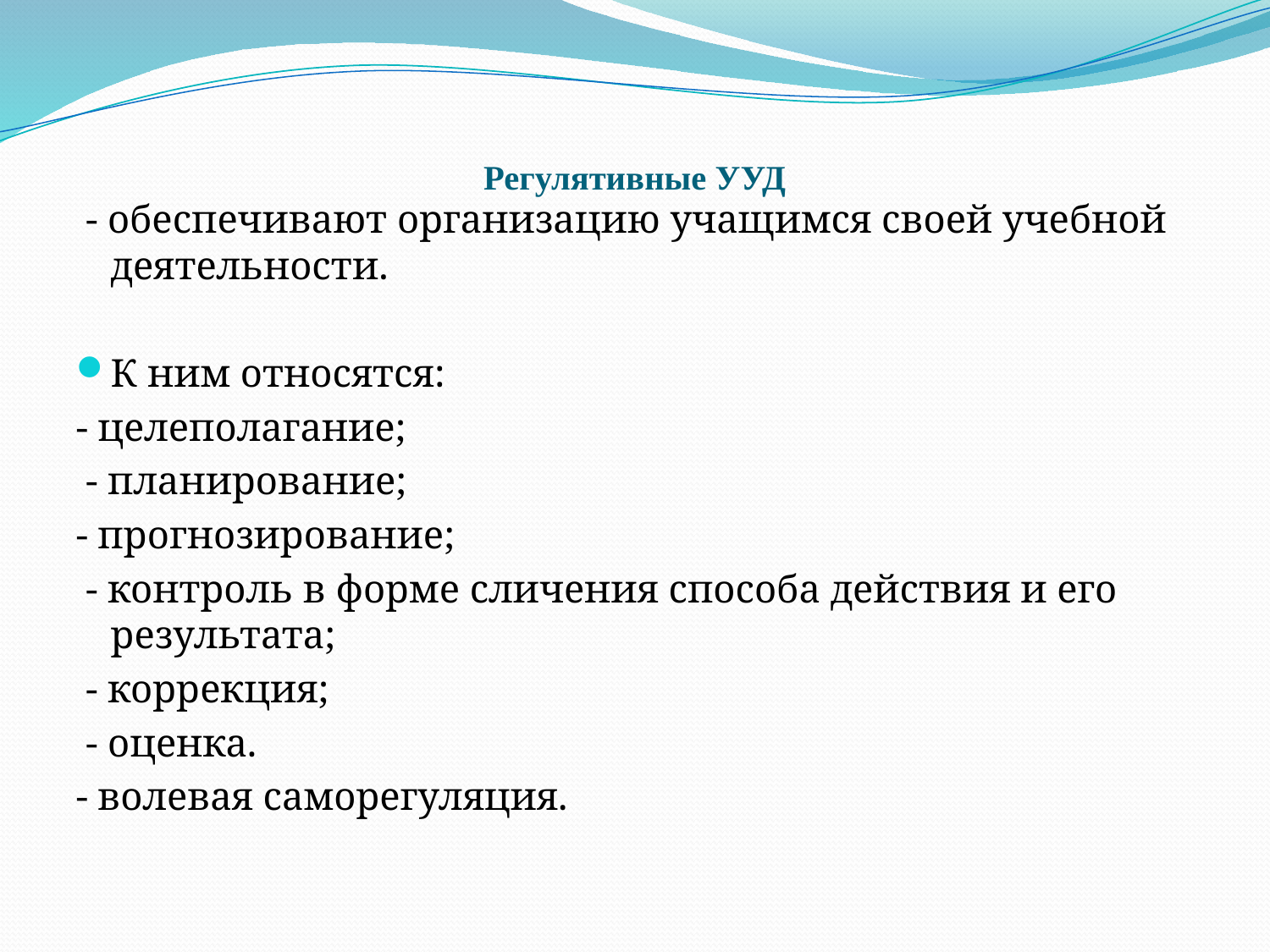

# Регулятивные УУД
 - обеспечивают организацию учащимся своей учебной деятельности.

К ним относятся:
- целеполагание;
 - планирование;
- прогнозирование;
 - контроль в форме сличения способа действия и его результата;
 - коррекция;
 - оценка.
- волевая саморегуляция.